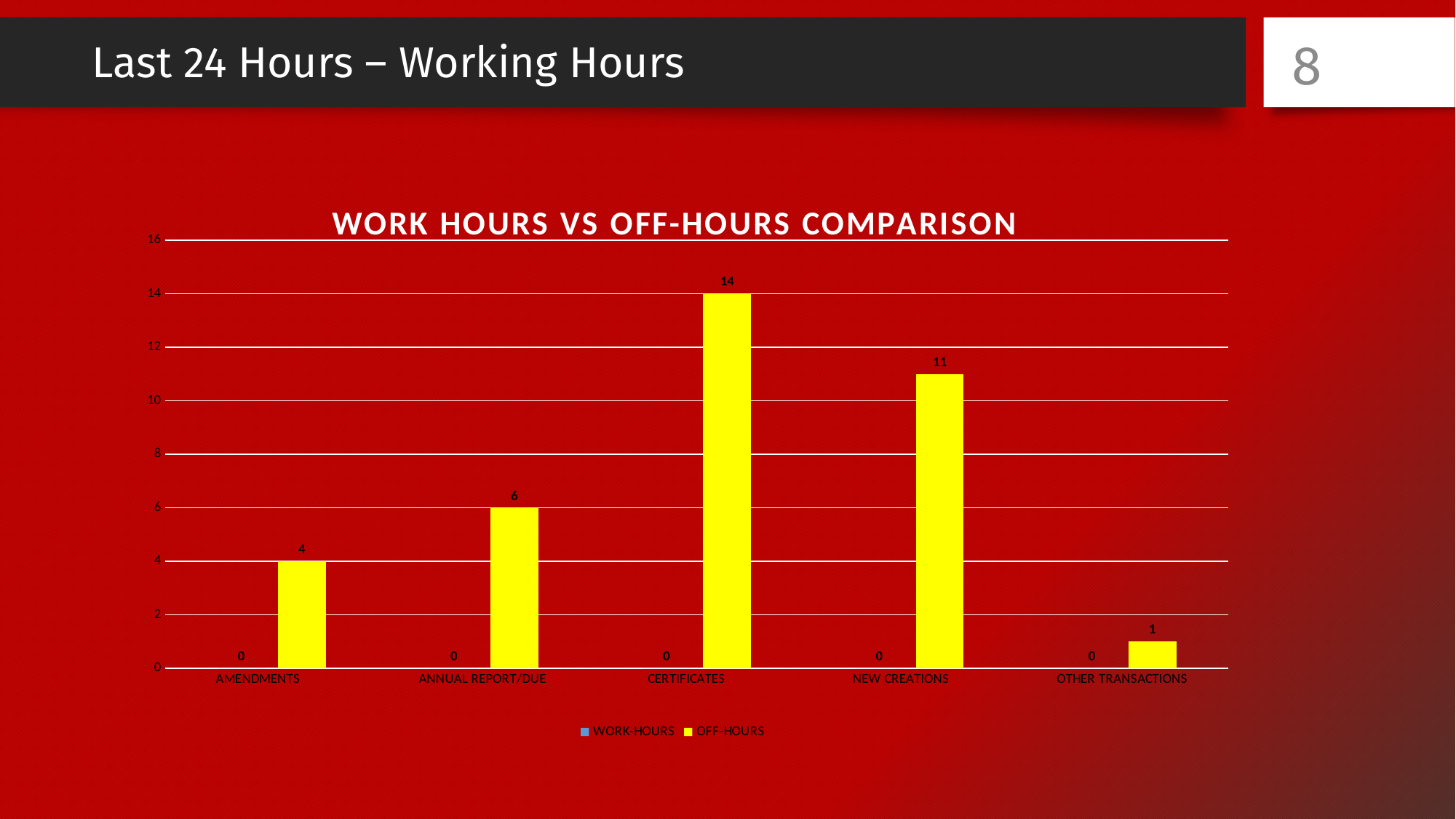

# Last 24 Hours – Working Hours
8

### Chart: WORK HOURS VS OFF-HOURS COMPARISON

| Category | WORK-HOURS | OFF-HOURS  |
|---|---|---|
| AMENDMENTS         | 0.0 | 4.0 |
| ANNUAL REPORT/DUE  | 0.0 | 6.0 |
| CERTIFICATES       | 0.0 | 14.0 |
| NEW CREATIONS      | 0.0 | 11.0 |
| OTHER TRANSACTIONS | 0.0 | 1.0 |